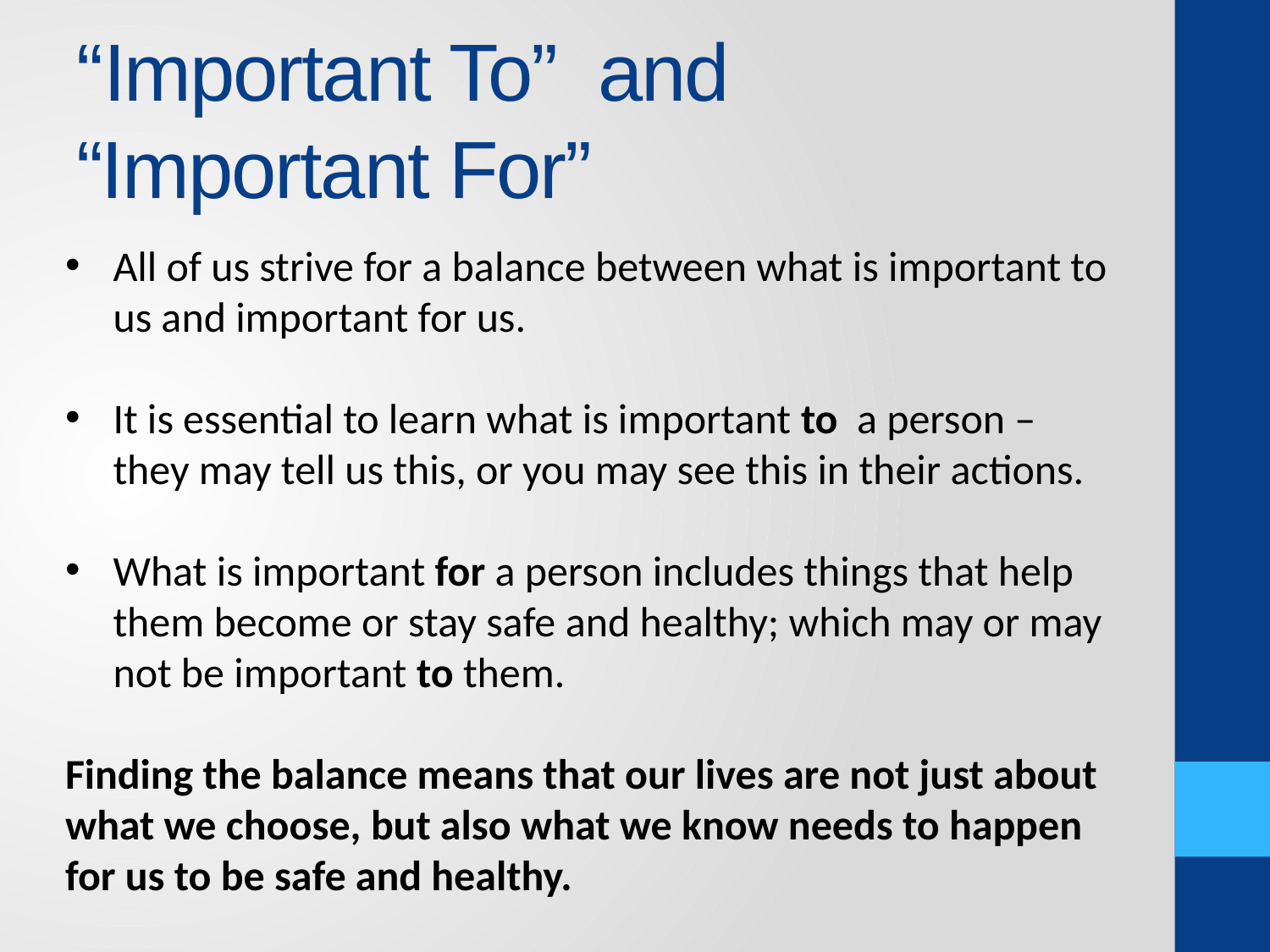

# “Important To”  and  “Important For”
All of us strive for a balance between what is important to us and important for us.

It is essential to learn what is important to  a person – they may tell us this, or you may see this in their actions.

What is important for a person includes things that help them become or stay safe and healthy; which may or may not be important to them.

Finding the balance means that our lives are not just about what we choose, but also what we know needs to happen for us to be safe and healthy.